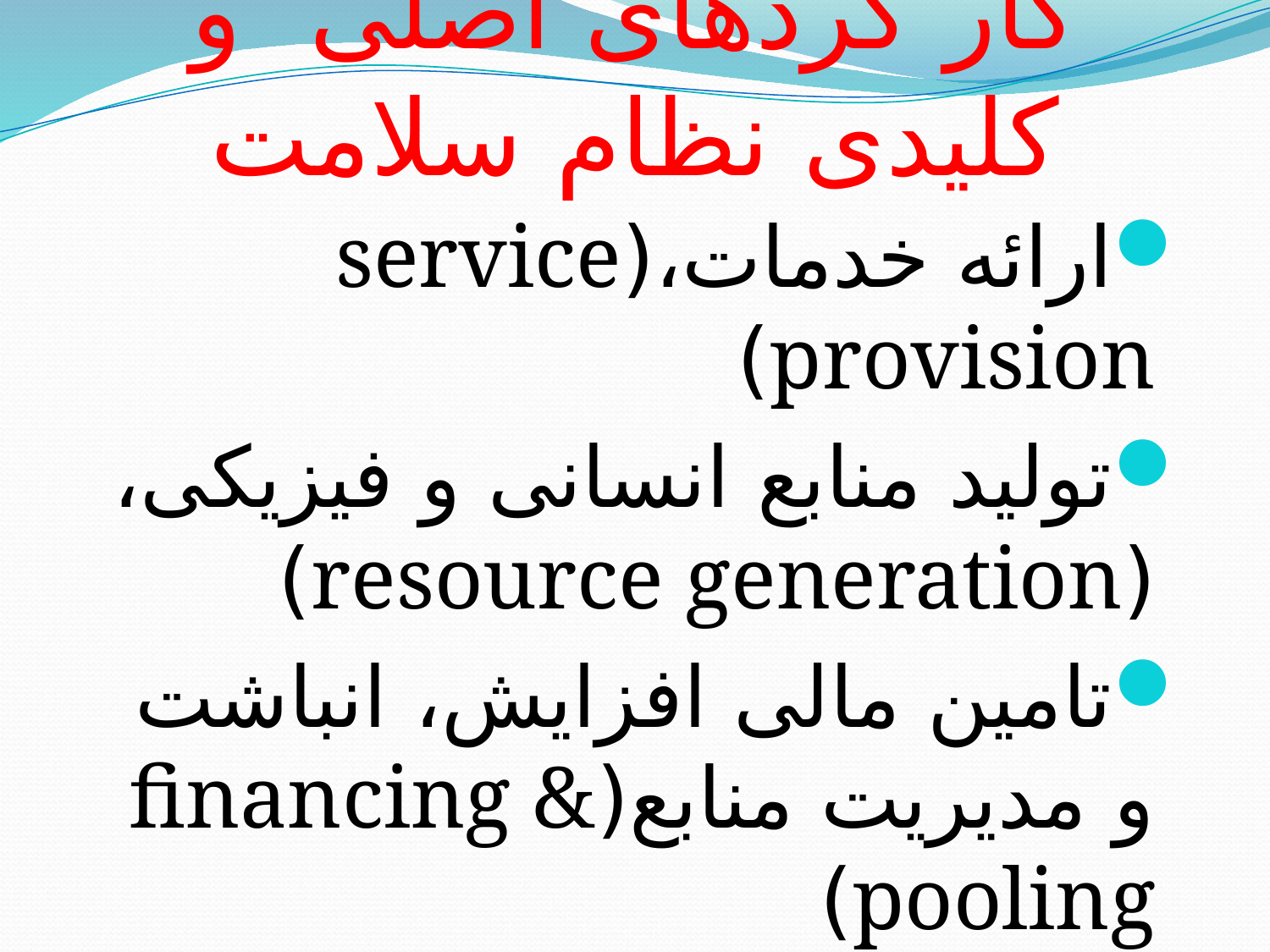

# کار کردهای اصلی  و کلیدی نظام سلامت
ارائه خدمات،(service provision)
تولید منابع انسانی و فیزیکی،(resource generation)
تامین مالی افزایش، انباشت و مدیریت منابع(financing & pooling)
تولیت(stewardship)